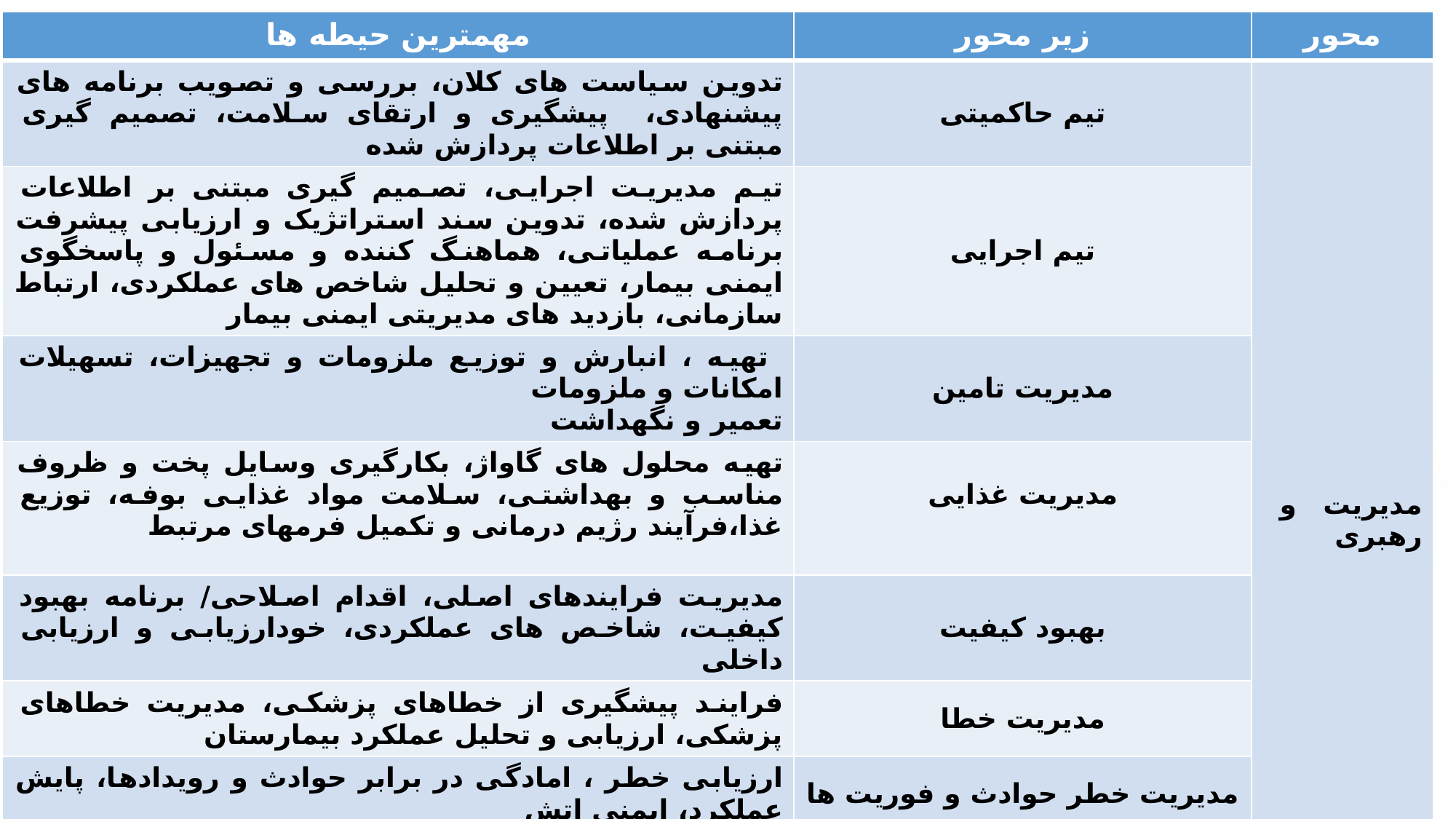

| مهمترین حیطه ها | زیر محور | محور |
| --- | --- | --- |
| تدوین سیاست های کلان، بررسی و تصویب برنامه های پیشنهادی، پیشگیری و ارتقای سلامت، تصمیم گیری مبتنی بر اطلاعات پردازش شده | تیم حاکمیتی | مدیریت و رهبری |
| تیم مدیریت اجرایی، تصمیم گیری مبتنی بر اطلاعات پردازش شده، تدوین سند استراتژیک و ارزیابی پیشرفت برنامه عملیاتی، هماهنگ کننده و مسئول و پاسخگوی ایمنی بیمار، تعیین و تحلیل شاخص های عملکردی، ارتباط سازمانی، بازدید های مدیریتی ایمنی بیمار | تیم اجرایی |  |
| تهیه ، انبارش و توزیع ملزومات و تجهیزات، تسهیلات امکانات و ملزومات تعمیر و نگهداشت | مدیریت تامین |  |
| تهیه محلول های گاواژ، بکارگیری وسایل پخت و ظروف مناسب و بهداشتی، سلامت مواد غذایی بوفه، توزیع غذا،فرآیند رژیم درمانی و تکمیل فرمهای مرتبط | مدیریت غذایی |  |
| مدیریت فرایندهای اصلی، اقدام اصلاحی/ برنامه بهبود کیفیت، شاخص های عملکردی، خودارزیابی و ارزیابی داخلی | بهبود کیفیت |  |
| فرایند پیشگیری از خطاهای پزشکی، مدیریت خطاهای پزشکی، ارزیابی و تحلیل عملکرد بیمارستان | مدیریت خطا |  |
| ارزیابی خطر ، امادگی در برابر حوادث و رویدادها، پایش عملکرد، ایمنی اتش | مدیریت خطر حوادث و فوریت ها |  |
| استخدام انتصاب بکارگیری و خروج از کار، ارزشیابی ارتقای شغلی و انگیزش ، اموزش و توانمندسازی، | منابع انسانی |  |
| درتمامی محورها استانداردها و سنجه های ایمنی بیمار لحاظ گردیده است | ایمنی بیمار |  |